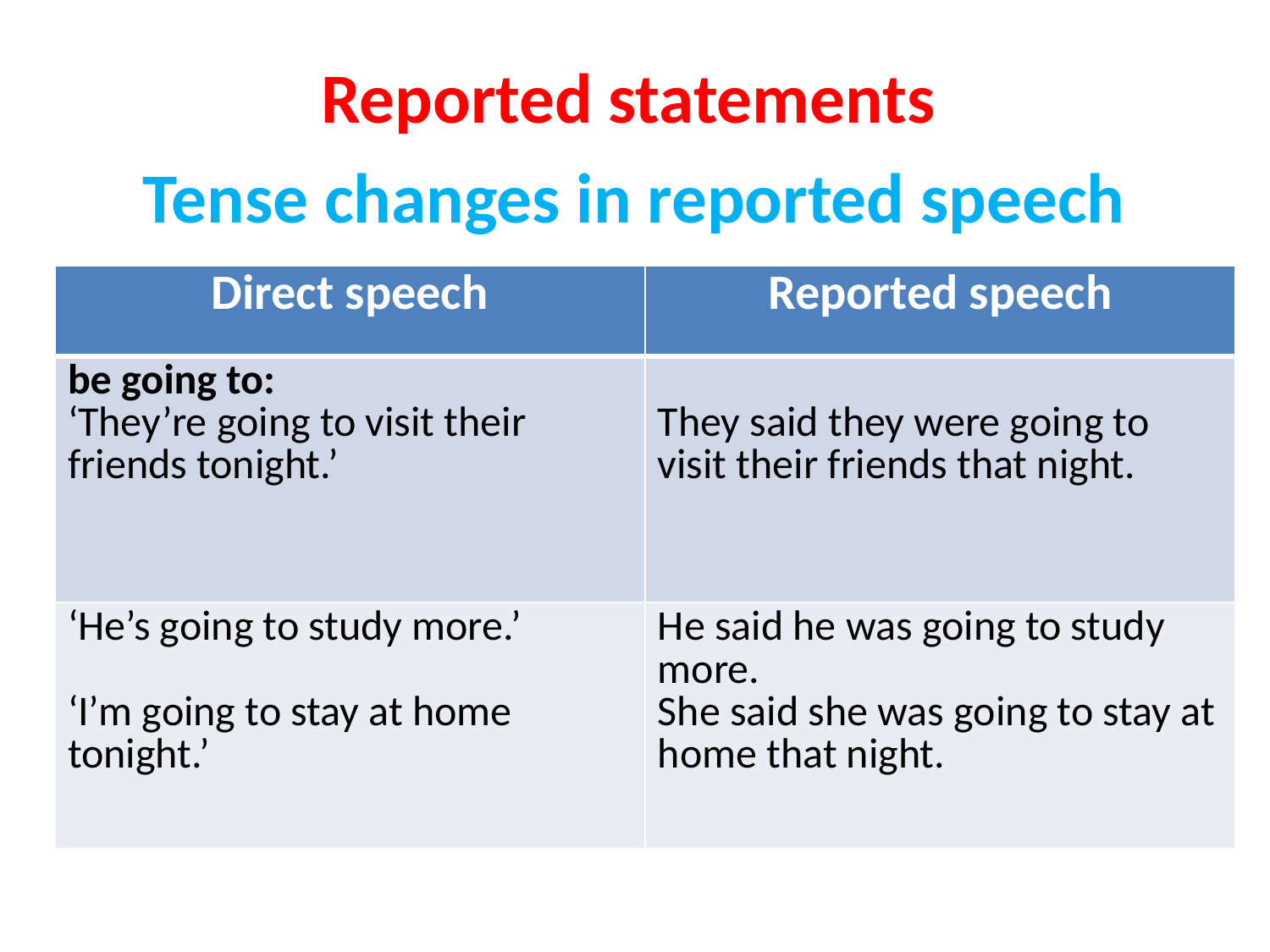

Reported statements
Tense changes in reported speech
| Direct speech | Reported speech |
| --- | --- |
| be going to: ‘They’re going to visit their friends tonight.’ | They said they were going to visit their friends that night. |
| ‘He’s going to study more.’ ‘I’m going to stay at home tonight.’ | He said he was going to study more. She said she was going to stay at home that night. |